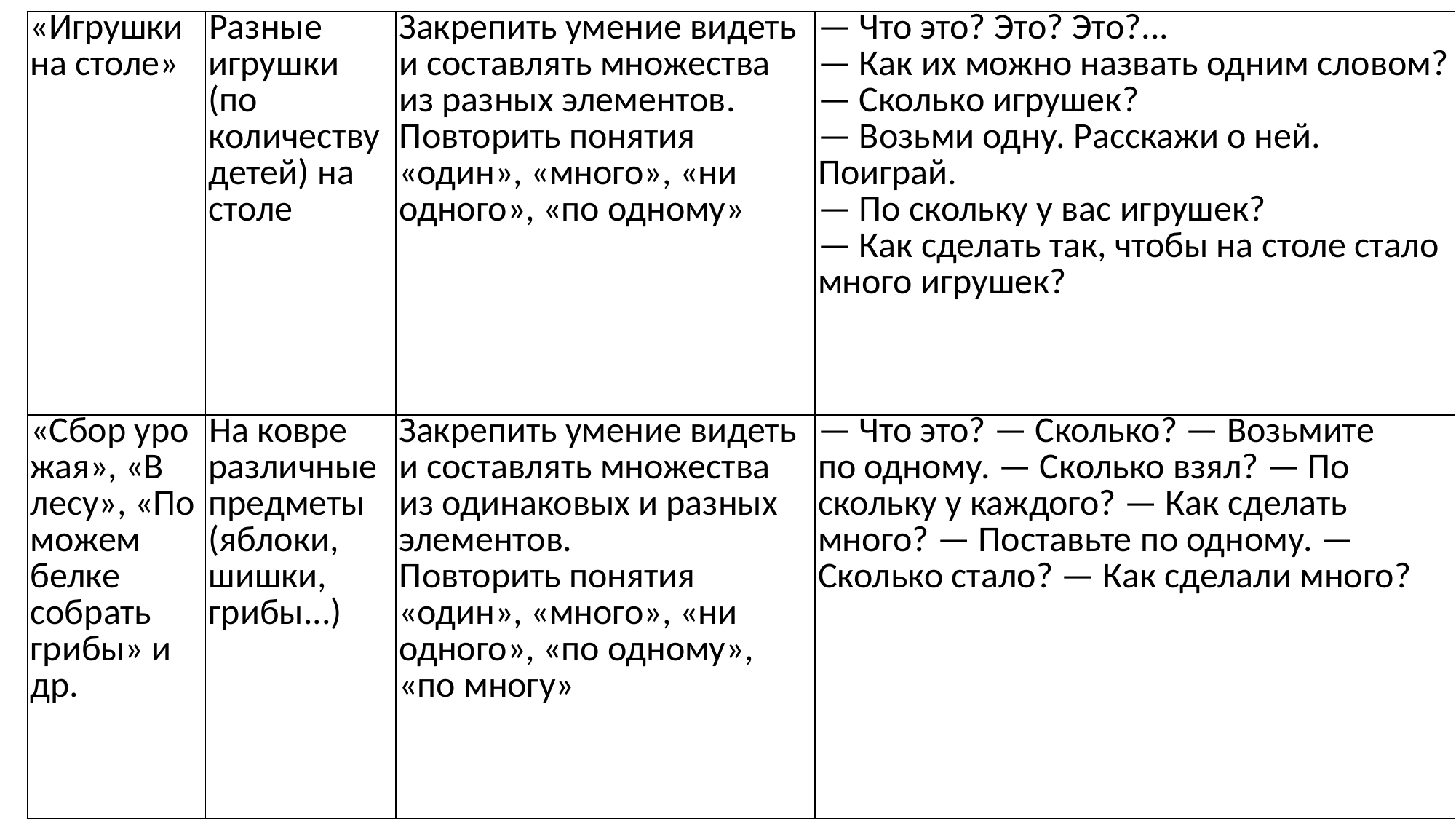

| «Игрушки на столе» | Разные игрушки (по количеству детей) на столе | Закрепить умение ви­деть и составлять мно­жества из разных эле­ментов. Повторить понятия «один», «много», «ни одного», «по одному» | — Что это? Это? Это?... — Как их можно назвать одним словом? — Сколько игрушек? — Возьми одну. Расскажи о ней. Поиграй. — По скольку у вас игрушек? — Как сделать так, чтобы на сто­ле стало много игрушек? |
| --- | --- | --- | --- |
| «Сбор уро­жая», «В лесу», «По­можем бел­ке собрать грибы» и др. | На ковре различ­ные предметы (яблоки, шишки, грибы...) | Закрепить умение ви­деть и составлять мно­жества из одинаковых и разных элементов. Повторить понятия «один», «много», «ни одного», «по одному», «по многу» | — Что это? — Сколько? — Возьмите по одному. — Сколько взял? — По скольку у каждого? — Как сделать много? — Поставьте по одному. — Сколько стало? — Как сделали много? |